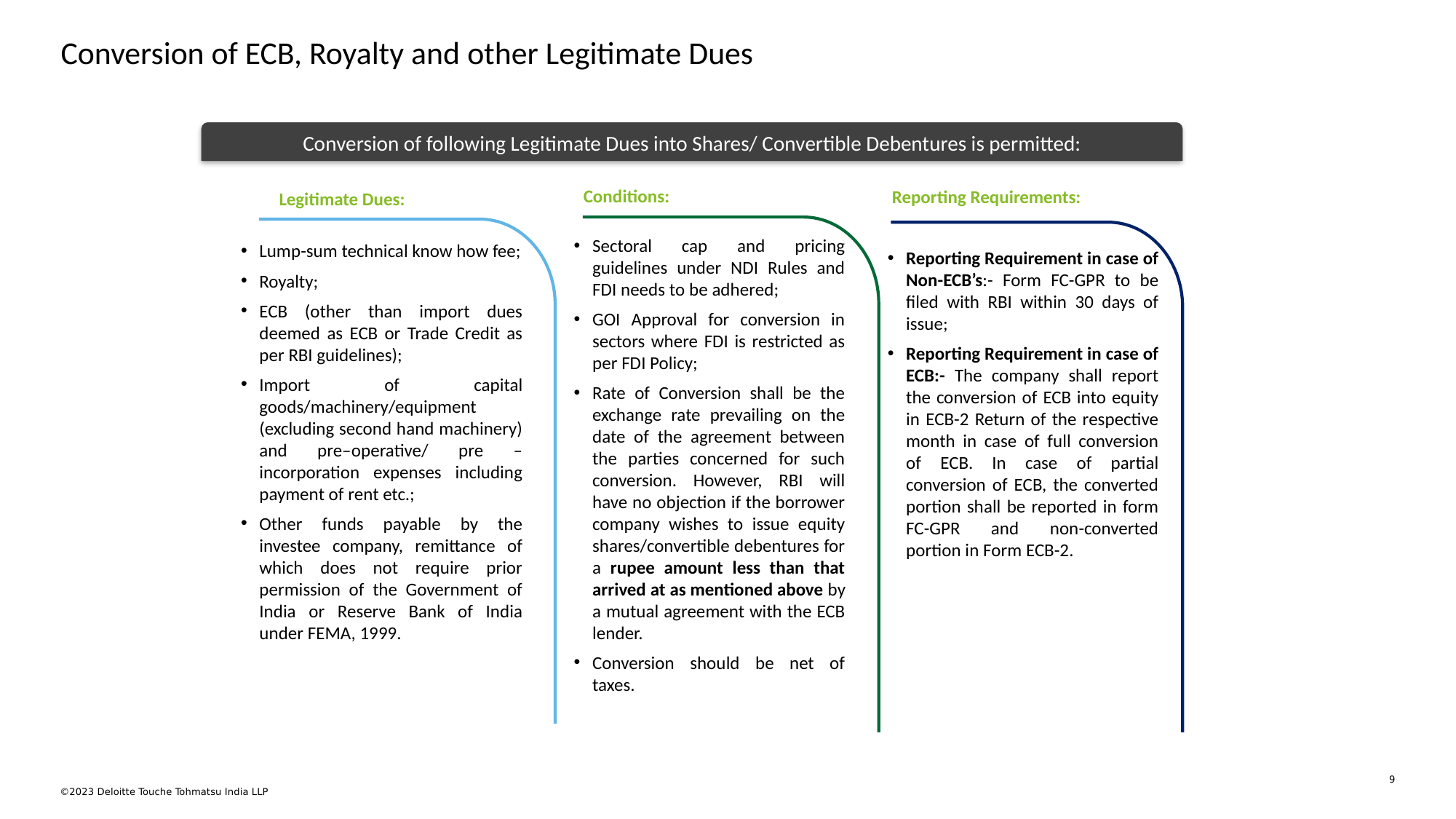

Conversion of ECB, Royalty and other Legitimate Dues
Conversion of following Legitimate Dues into Shares/ Convertible Debentures is permitted:
Conditions:
Reporting Requirements:
Legitimate Dues:

Sectoral cap and pricing guidelines under NDI Rules and FDI needs to be adhered;
GOI Approval for conversion in sectors where FDI is restricted as per FDI Policy;
Rate of Conversion shall be the exchange rate prevailing on the date of the agreement between the parties concerned for such conversion. However, RBI will have no objection if the borrower company wishes to issue equity shares/convertible debentures for a rupee amount less than that arrived at as mentioned above by a mutual agreement with the ECB lender.
Conversion should be net of taxes.
Lump-sum technical know how fee;
Royalty;
ECB (other than import dues deemed as ECB or Trade Credit as per RBI guidelines);
Import of capital goods/machinery/equipment (excluding second hand machinery) and pre–operative/ pre – incorporation expenses including payment of rent etc.;
Other funds payable by the investee company, remittance of which does not require prior permission of the Government of India or Reserve Bank of India under FEMA, 1999.
Reporting Requirement in case of Non-ECB’s:- Form FC-GPR to be filed with RBI within 30 days of issue;
Reporting Requirement in case of ECB:- The company shall report the conversion of ECB into equity in ECB-2 Return of the respective month in case of full conversion of ECB. In case of partial conversion of ECB, the converted portion shall be reported in form FC-GPR and non-converted portion in Form ECB-2.